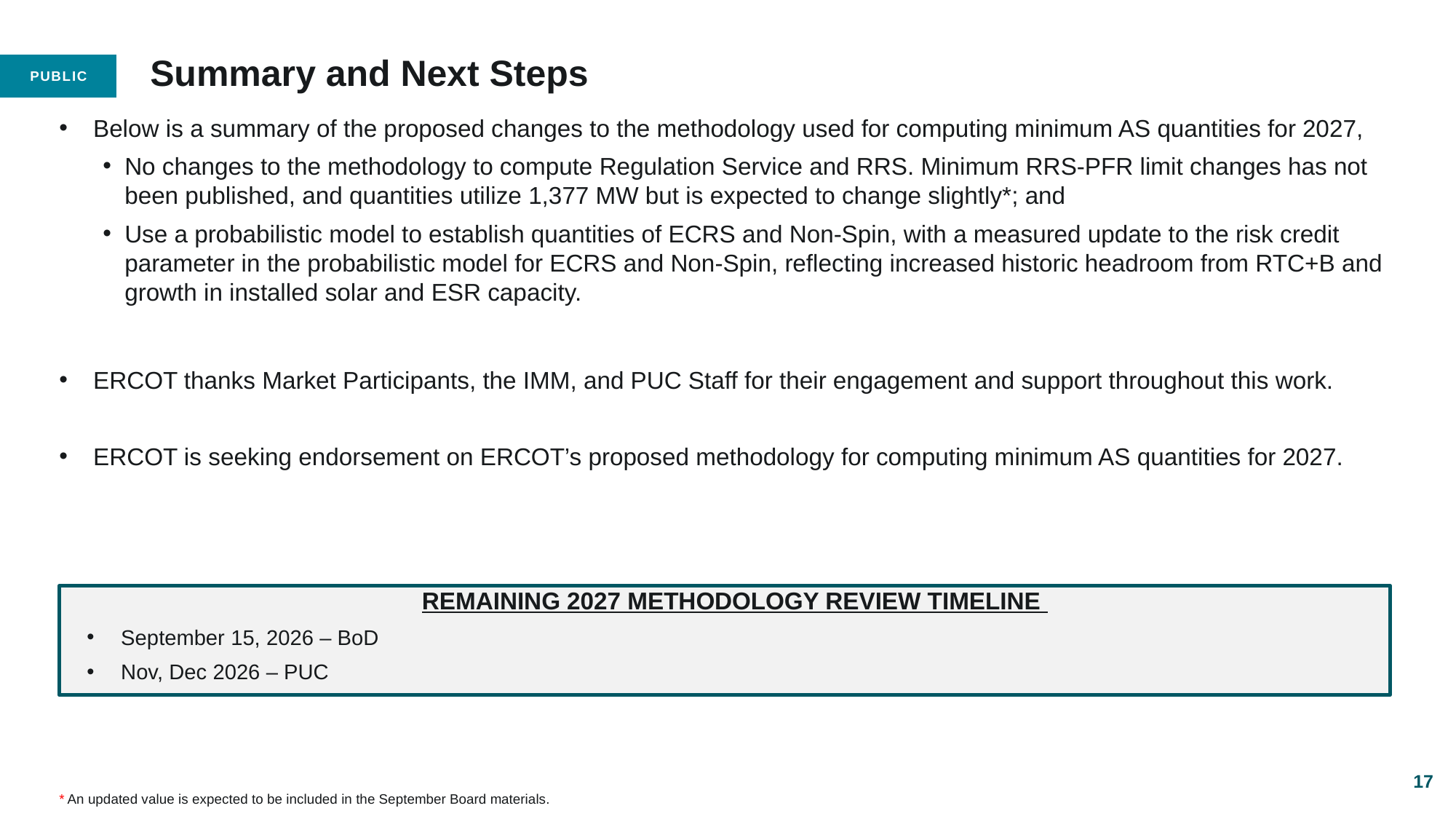

# Summary and Next Steps
Below is a summary of the proposed changes to the methodology used for computing minimum AS quantities for 2027,
No changes to the methodology to compute Regulation Service and RRS. Minimum RRS-PFR limit changes has not been published, and quantities utilize 1,377 MW but is expected to change slightly*; and
Use a probabilistic model to establish quantities of ECRS and Non-Spin, with a measured update to the risk credit parameter in the probabilistic model for ECRS and Non-Spin, reflecting increased historic headroom from RTC+B and growth in installed solar and ESR capacity.

ERCOT thanks Market Participants, the IMM, and PUC Staff for their engagement and support throughout this work.

ERCOT is seeking endorsement on ERCOT’s proposed methodology for computing minimum AS quantities for 2027.

* An updated value is expected to be included in the September Board materials.
Remaining 2027 Methodology Review Timeline
September 15, 2026 – BoD
Nov, Dec 2026 – PUC
17